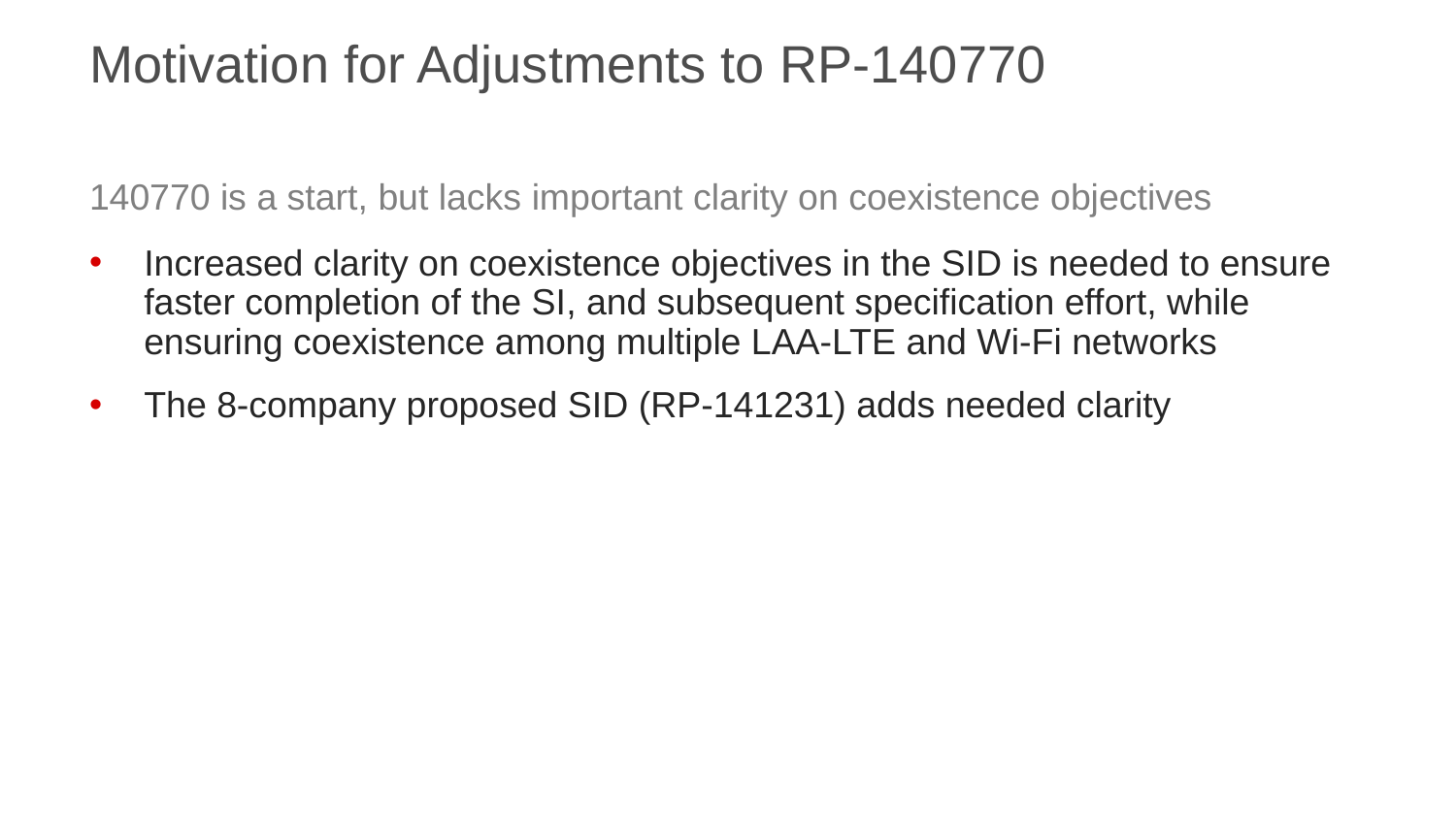

# Motivation for Adjustments to RP-140770
140770 is a start, but lacks important clarity on coexistence objectives
Increased clarity on coexistence objectives in the SID is needed to ensure faster completion of the SI, and subsequent specification effort, while ensuring coexistence among multiple LAA-LTE and Wi-Fi networks
The 8-company proposed SID (RP-141231) adds needed clarity
2